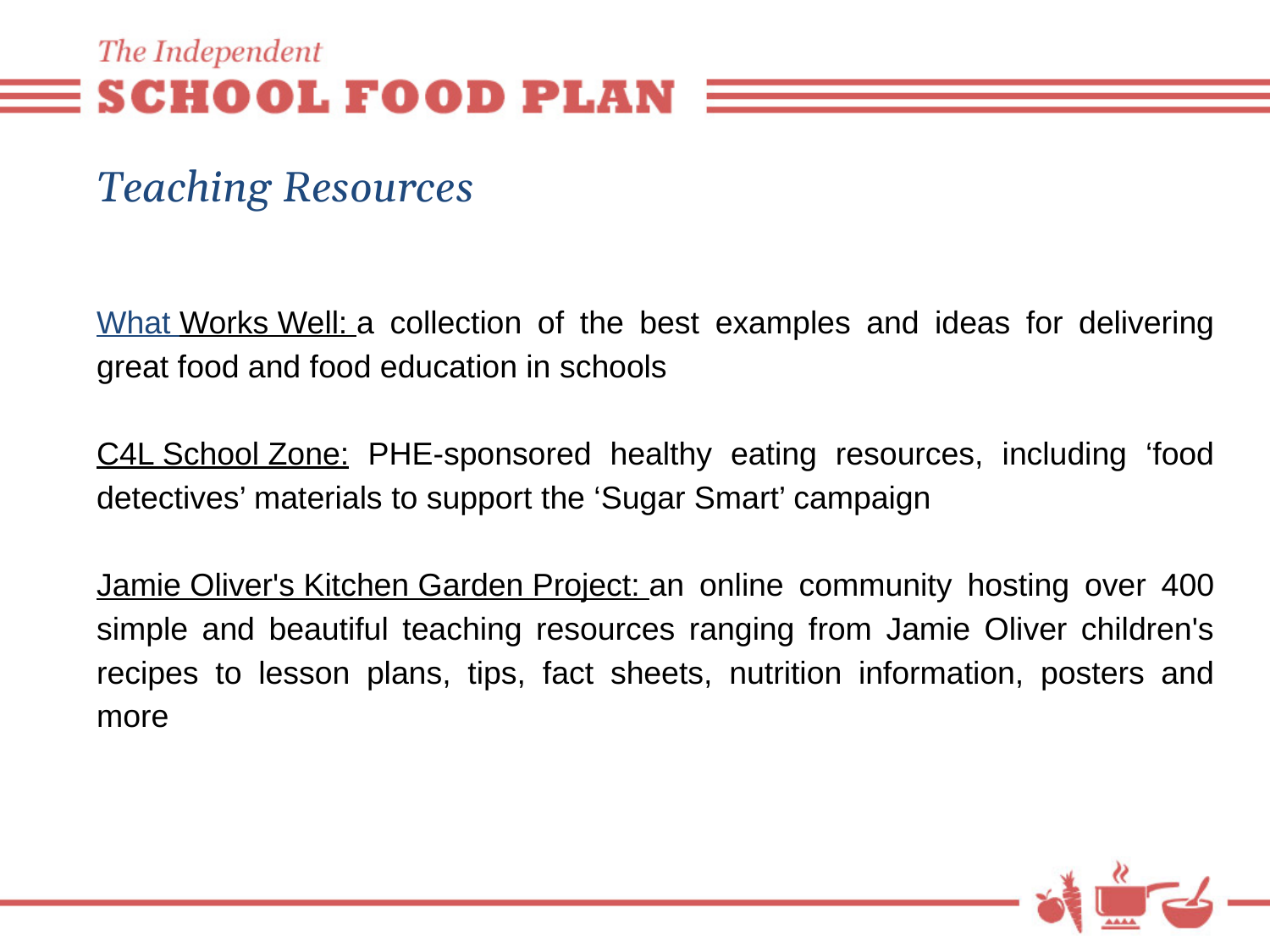

# Teaching Resources

What Works Well: a collection of the best examples and ideas for delivering great food and food education in schools

C4L School Zone: PHE-sponsored healthy eating resources, including ‘food detectives’ materials to support the ‘Sugar Smart’ campaign

Jamie Oliver's Kitchen Garden Project: an online community hosting over 400 simple and beautiful teaching resources ranging from Jamie Oliver children's recipes to lesson plans, tips, fact sheets, nutrition information, posters and more